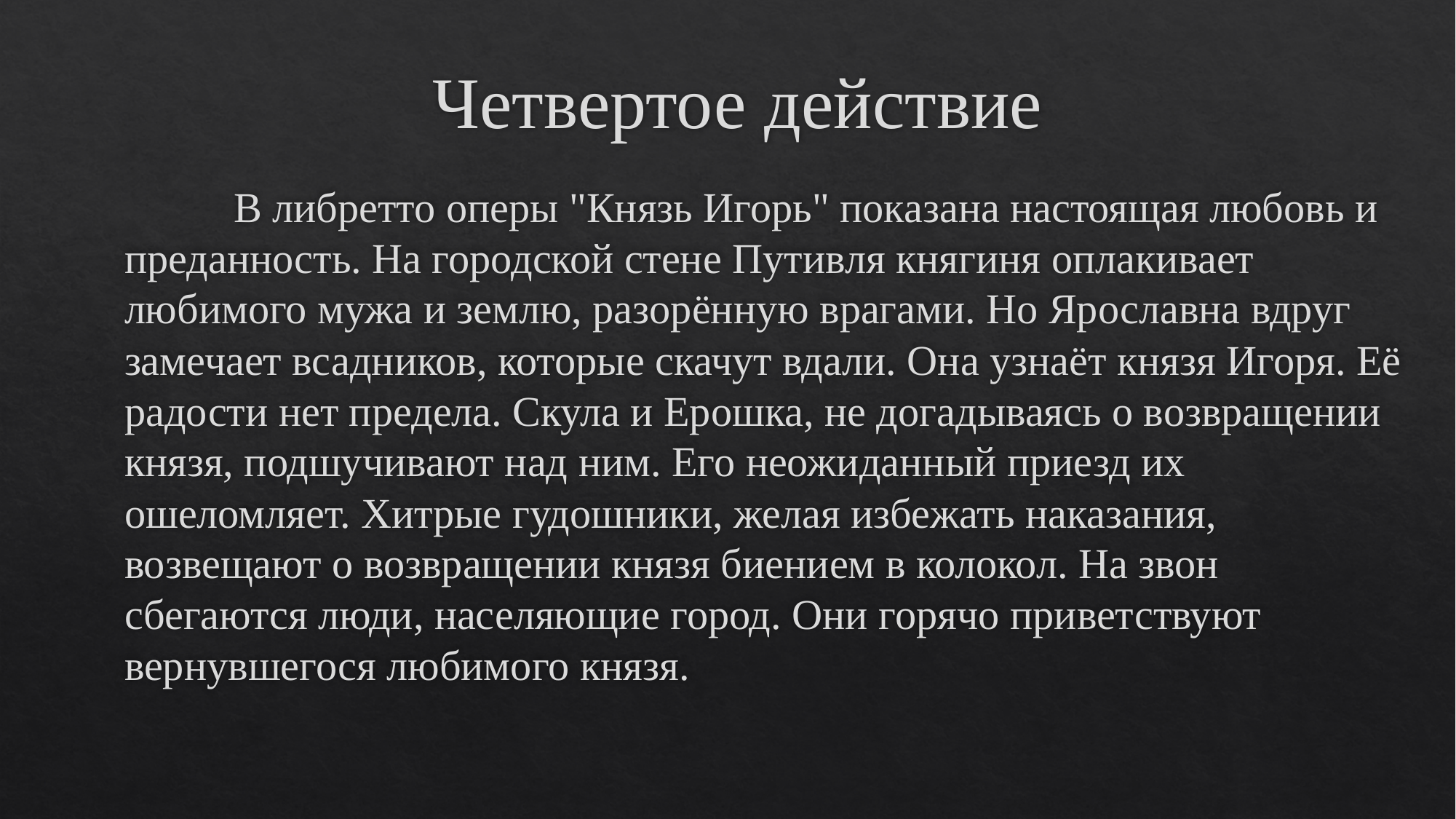

# Четвертое действие
	В либретто оперы "Князь Игорь" показана настоящая любовь и преданность. На городской стене Путивля княгиня оплакивает любимого мужа и землю, разорённую врагами. Но Ярославна вдруг замечает всадников, которые скачут вдали. Она узнаёт князя Игоря. Её радости нет предела. Скула и Ерошка, не догадываясь о возвращении князя, подшучивают над ним. Его неожиданный приезд их ошеломляет. Хитрые гудошники, желая избежать наказания, возвещают о возвращении князя биением в колокол. На звон сбегаются люди, населяющие город. Они горячо приветствуют вернувшегося любимого князя.